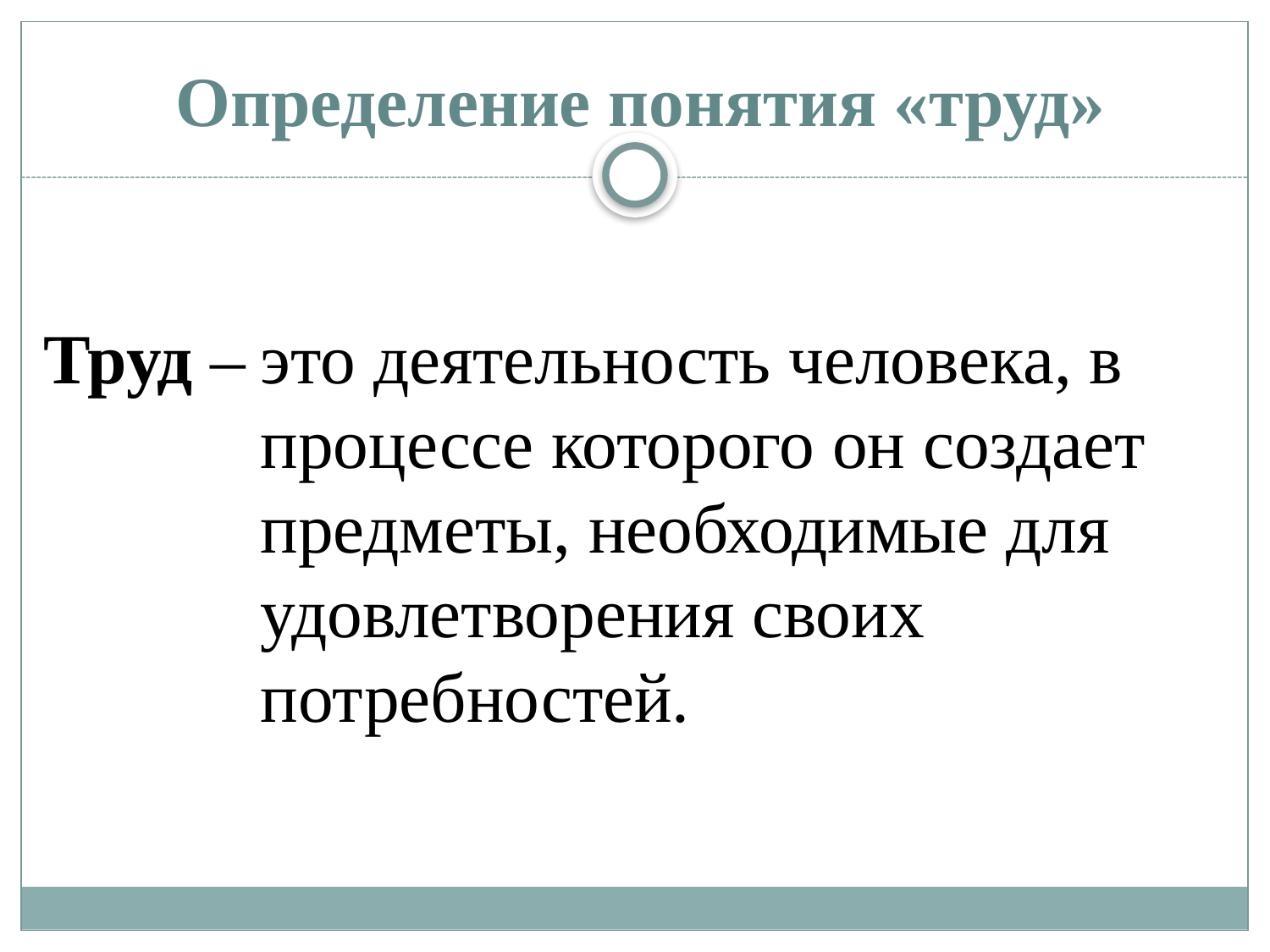

Определение понятия «труд»
Труд –
это деятельность человека, в процессе которого он создает предметы, необходимые для удовлетворения своих потребностей.